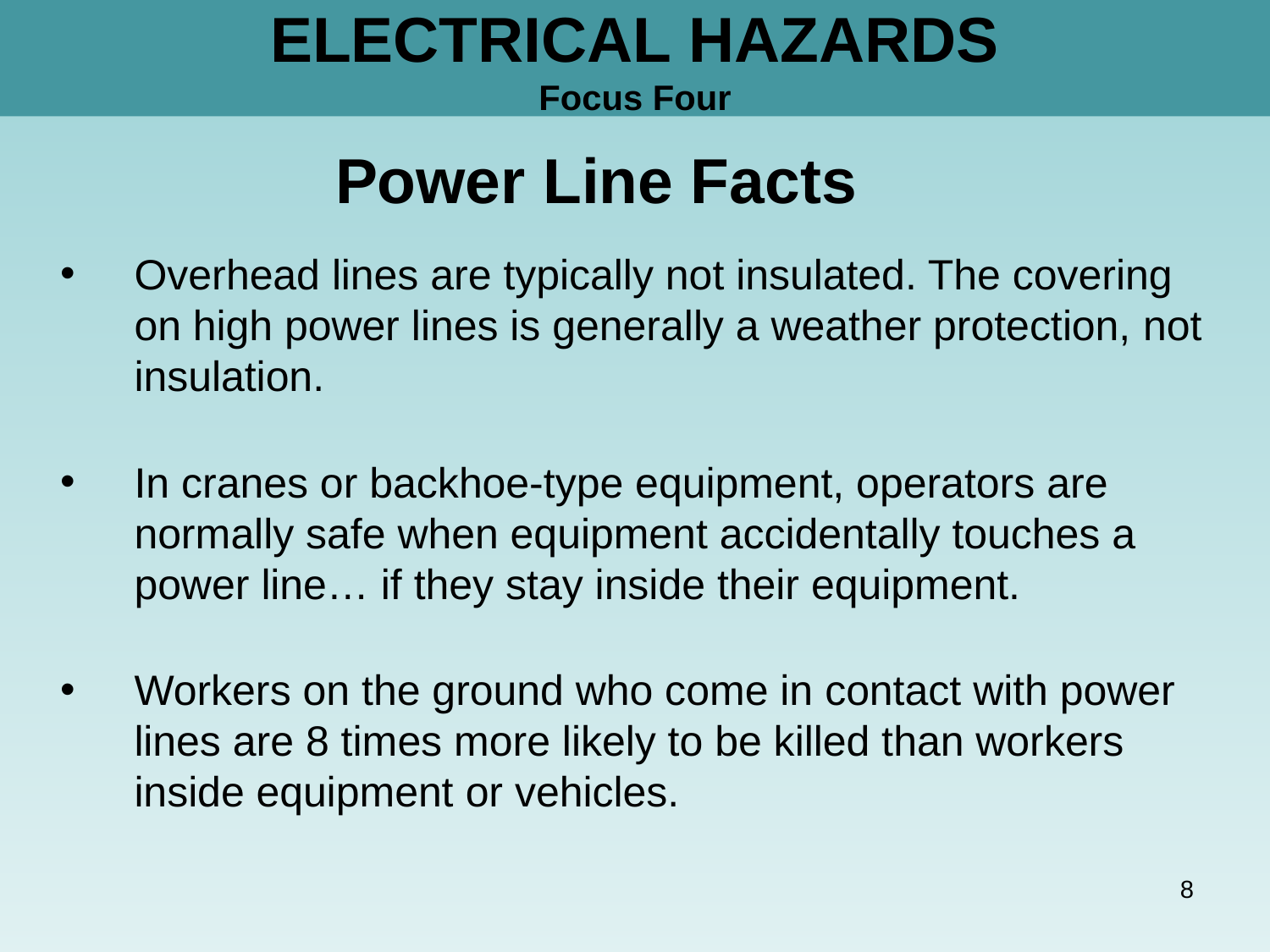

# ELECTRICAL HAZARDS Focus Four
Power Line Facts
Overhead lines are typically not insulated. The covering on high power lines is generally a weather protection, not insulation.
In cranes or backhoe-type equipment, operators are normally safe when equipment accidentally touches a power line… if they stay inside their equipment.
Workers on the ground who come in contact with power lines are 8 times more likely to be killed than workers inside equipment or vehicles.
8